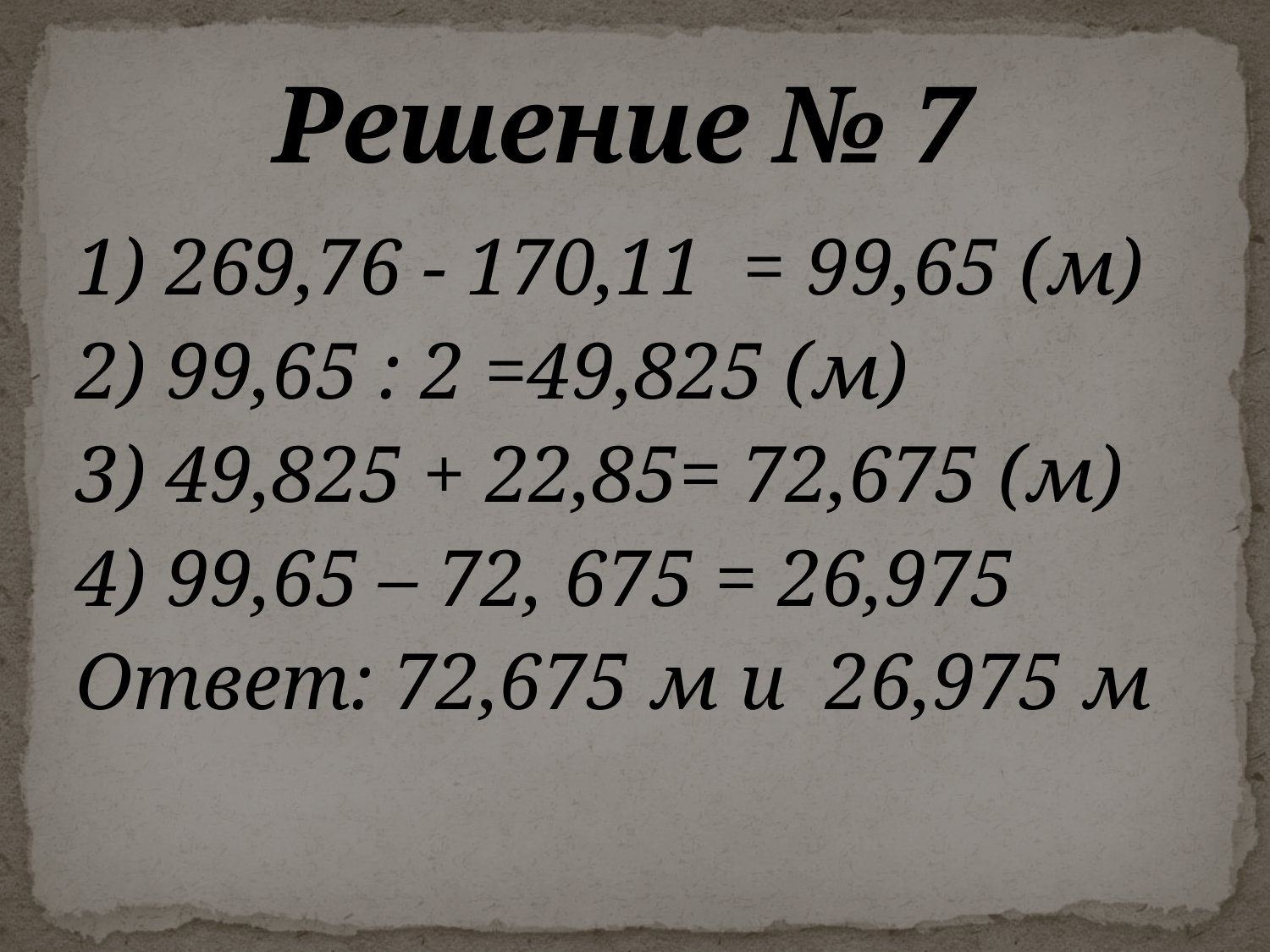

# Решение № 7
1) 269,76 - 170,11  = 99,65 (м)
2) 99,65 : 2 =49,825 (м)
3) 49,825 + 22,85= 72,675 (м)
4) 99,65 – 72, 675 = 26,975
Ответ: 72,675 м и  26,975 м